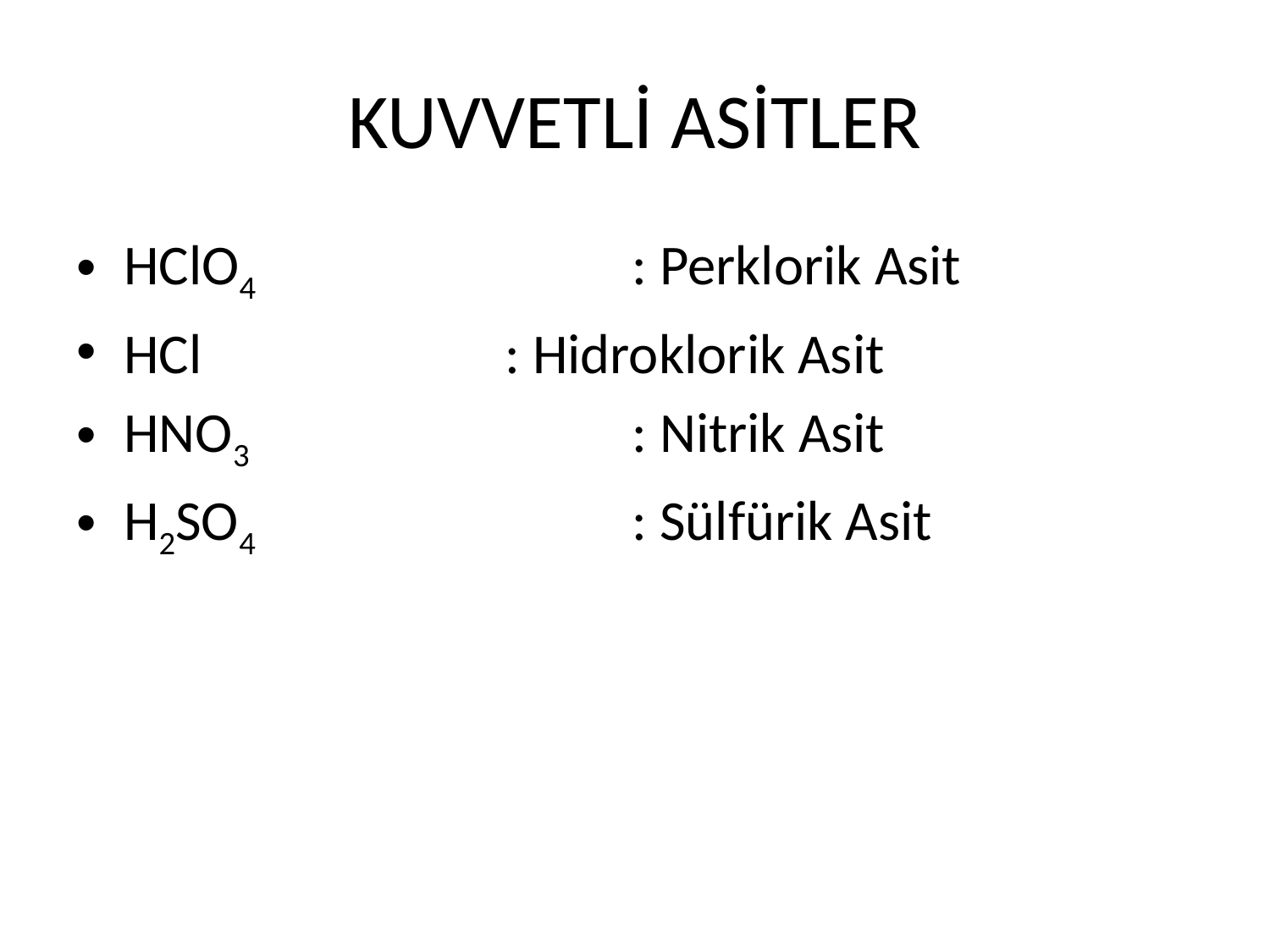

# KUVVETLİ ASİTLER
HClO4 			: Perklorik Asit
HCl 			: Hidroklorik Asit
HNO3 			: Nitrik Asit
H2SO4 			: Sülfürik Asit